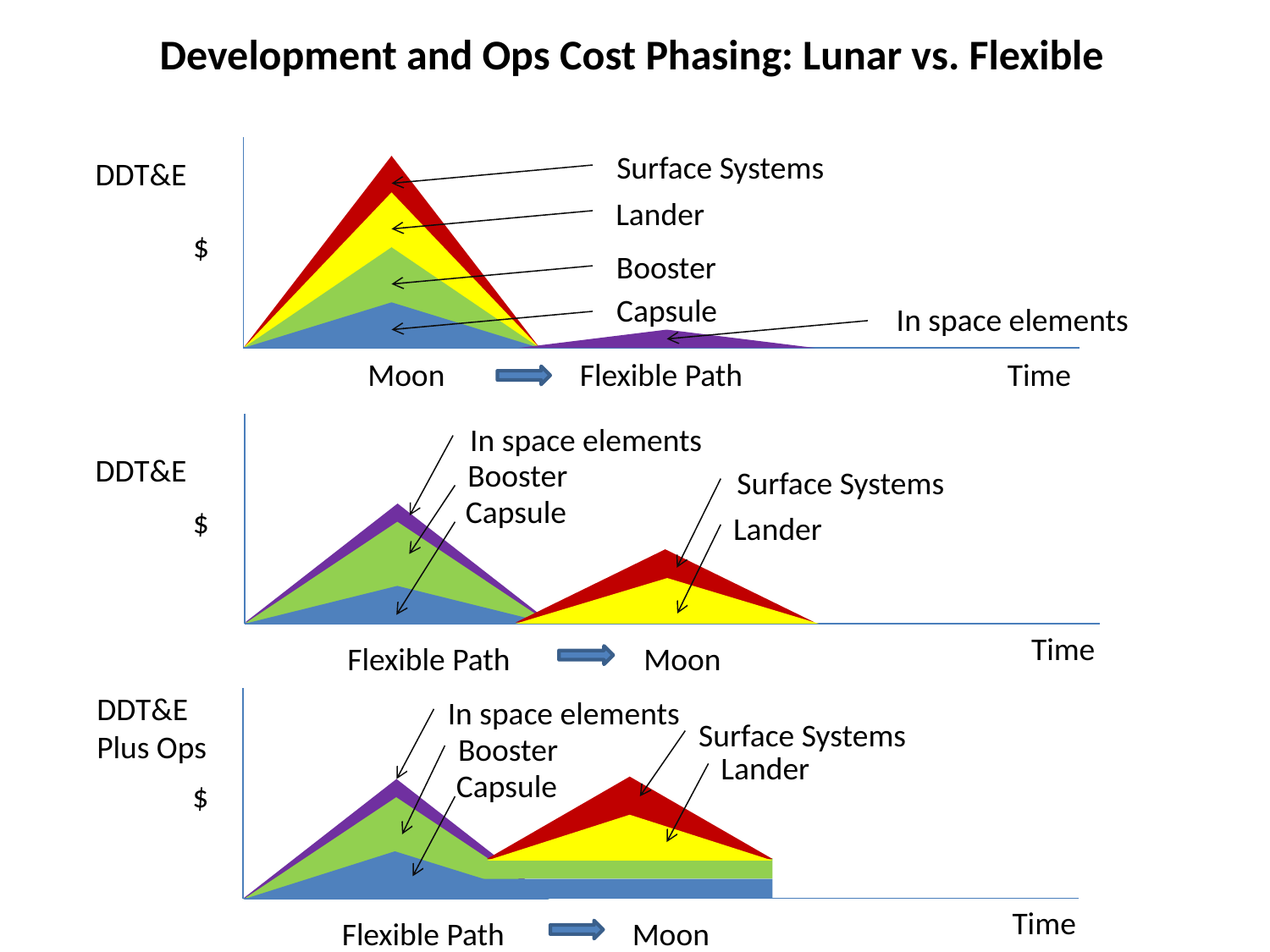

Development and Ops Cost Phasing: Lunar vs. Flexible
Surface Systems

Lander

$
Booster

Capsule
In space elements

Moon
Flexible Path
Time

In space elements
Booster
Surface Systems
Capsule
$
Lander

Time
Flexible Path
Moon

In space elements
Surface Systems
Booster
Lander
Capsule
$

Time
Flexible Path
Moon

DDT&E
DDT&E
DDT&E
Plus Ops